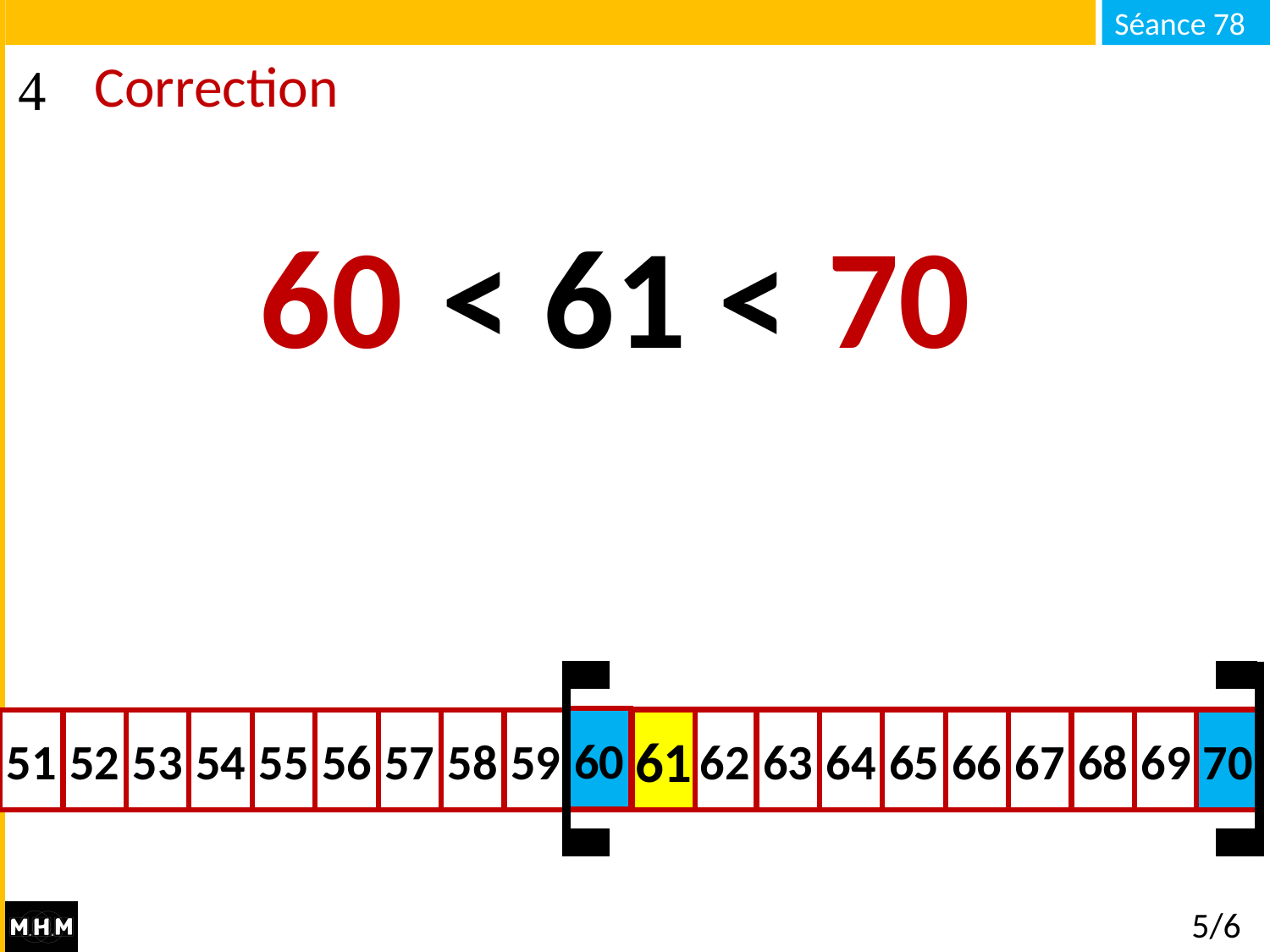

# Correction
60
70
… < 61 < …

60
61
64
61
63
65
66
67
68
69
70
62
70
51
53
54
55
56
57
58
59
60
52
5/6